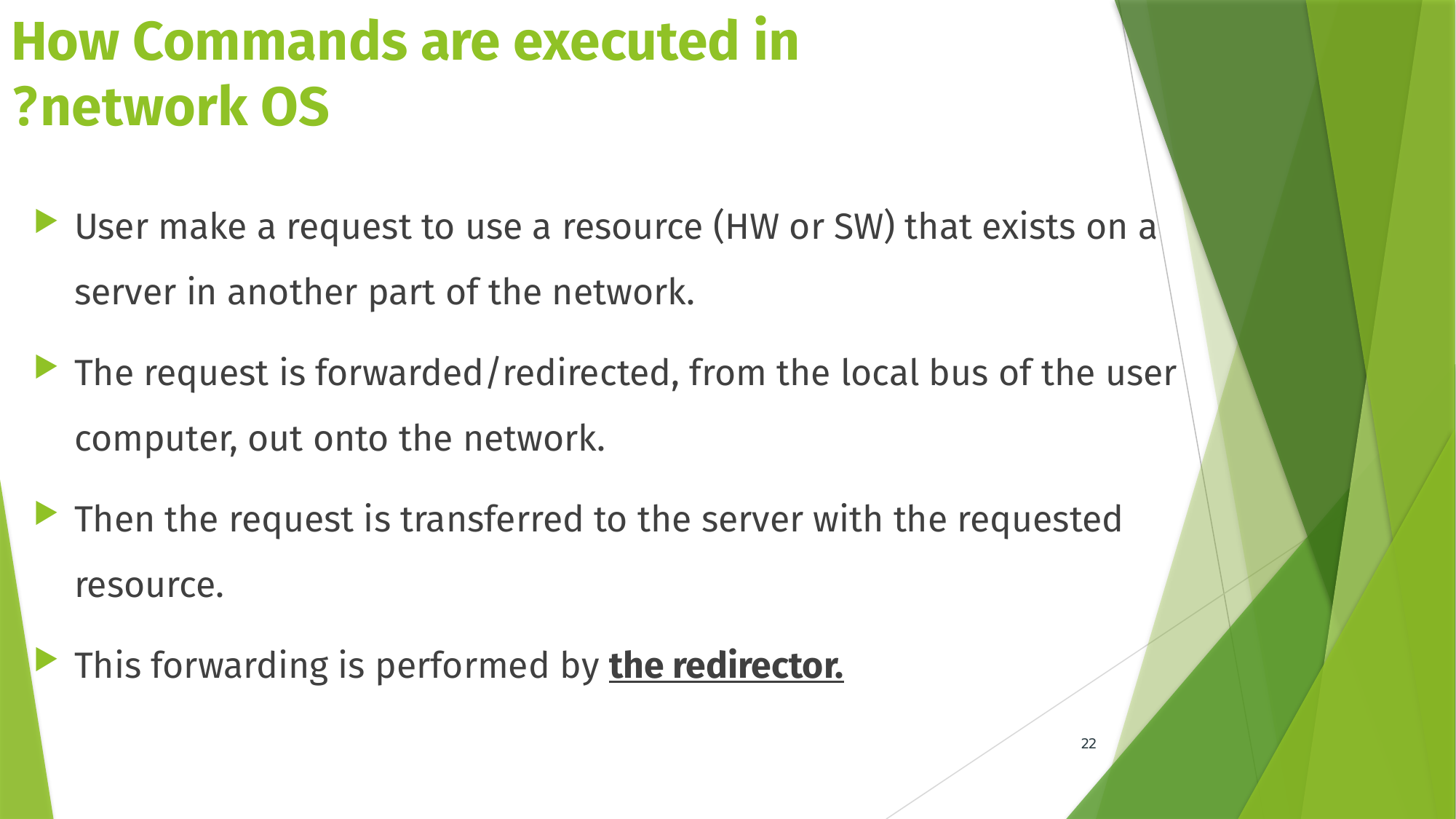

# How Commands are executed in network OS?
User make a request to use a resource (HW or SW) that exists on a server in another part of the network.
The request is forwarded/redirected, from the local bus of the user computer, out onto the network.
Then the request is transferred to the server with the requested resource.
This forwarding is performed by the redirector.
22